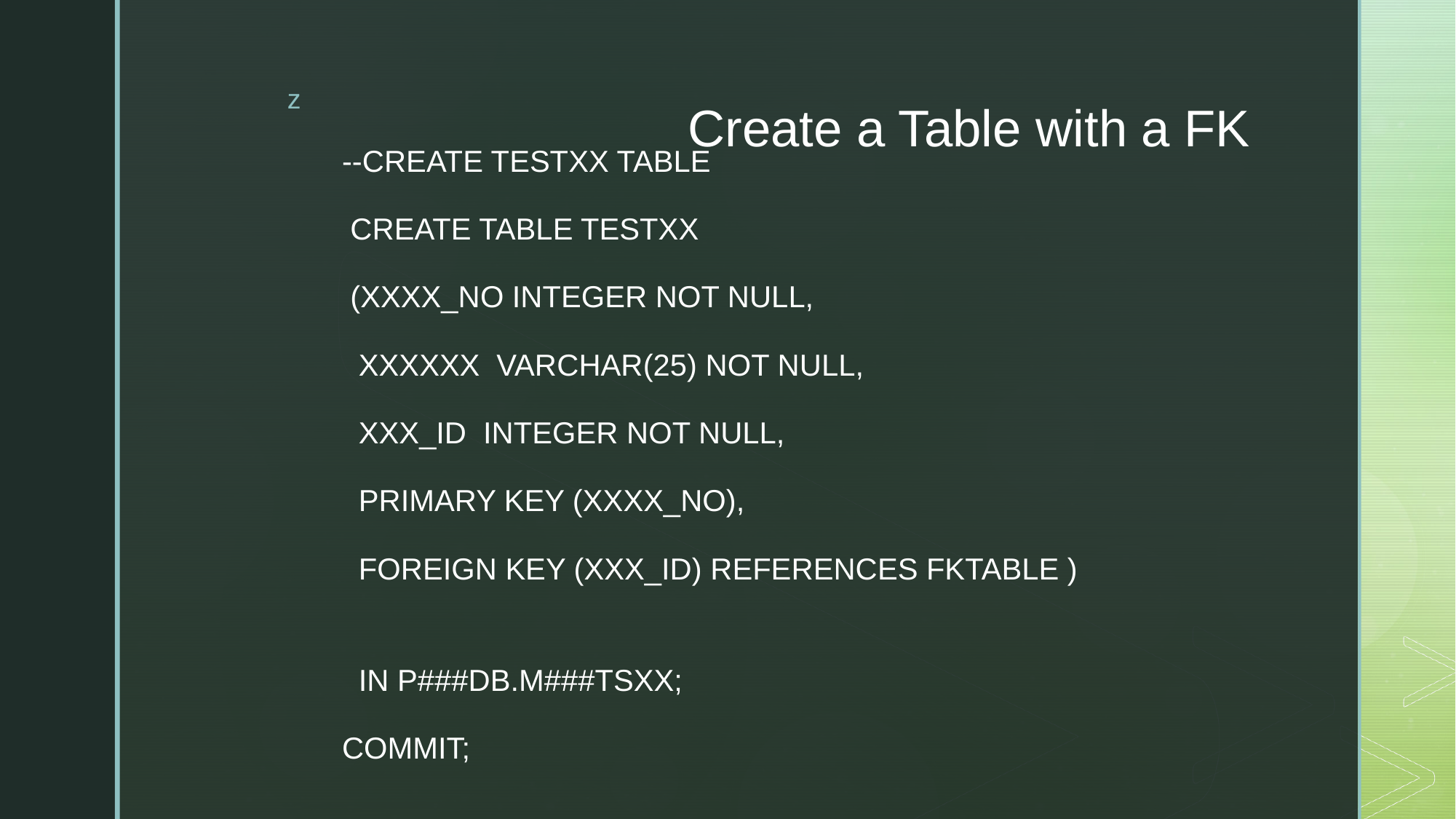

# Create a Table with a FK
--CREATE TESTXX TABLE
 CREATE TABLE TESTXX
 (XXXX_NO INTEGER NOT NULL,
  XXXXXX  VARCHAR(25) NOT NULL,
  XXX_ID  INTEGER NOT NULL,
  PRIMARY KEY (XXXX_NO),
  FOREIGN KEY (XXX_ID) REFERENCES FKTABLE )
  IN P###DB.M###TSXX;
COMMIT;